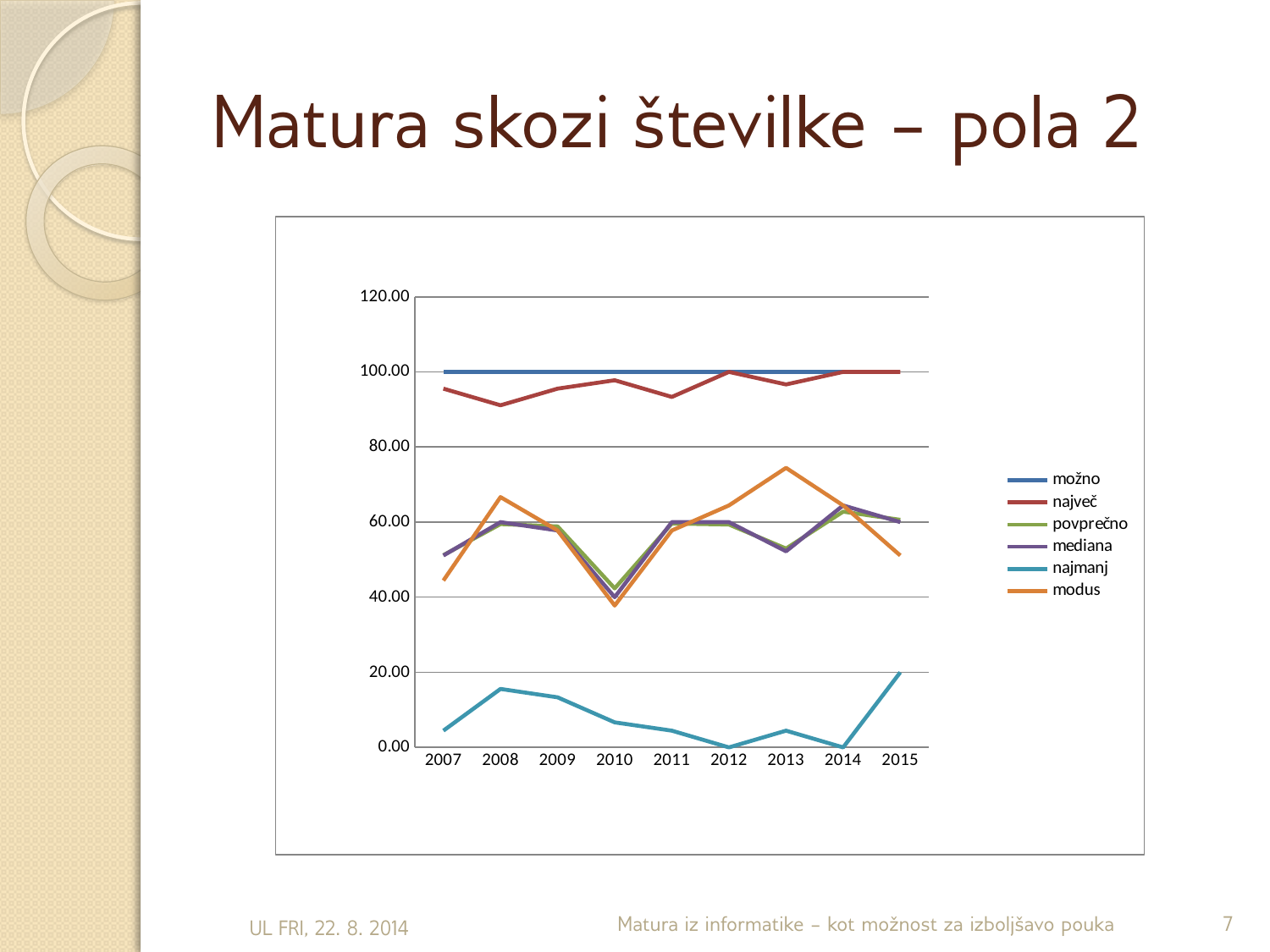

# Matura skozi številke – pola 2

### Chart

| Category | možno | največ | povprečno | mediana | najmanj | modus |
|---|---|---|---|---|---|---|
| 2007.0 | 100.0 | 95.55555555555559 | 51.1981020166074 | 51.1111111111111 | 4.44444444444444 | 44.44444444444439 |
| 2008.0 | 100.0 | 91.1111111111111 | 59.4809407948094 | 60.0 | 15.5555555555556 | 66.6666666666667 |
| 2009.0 | 100.0 | 95.55555555555559 | 58.84684684684679 | 57.7777777777778 | 13.3333333333333 | 57.7777777777778 |
| 2010.0 | 100.0 | 97.77777777777779 | 42.3361823361823 | 40.0 | 6.66666666666667 | 37.7777777777778 |
| 2011.0 | 100.0 | 93.33333333333329 | 59.622641509434 | 60.0 | 4.44444444444444 | 57.7777777777778 |
| 2012.0 | 100.0 | 100.0 | 59.3565282454171 | 60.0 | 0.0 | 64.4444444444444 |
| 2013.0 | 100.0 | 96.6666666666667 | 52.95591787439609 | 52.2222222222222 | 4.44444444444444 | 74.4444444444444 |
| 2014.0 | 100.0 | 100.0 | 62.80163599182005 | 64.44444444444446 | 0.0 | 64.44444444444446 |
| 2015.0 | 100.0 | 100.0 | 60.6039886039886 | 60.0 | 20.0 | 51.11111111111111 |
Matura iz informatike – kot možnost za izboljšavo pouka
7
UL FRI, 22. 8. 2014